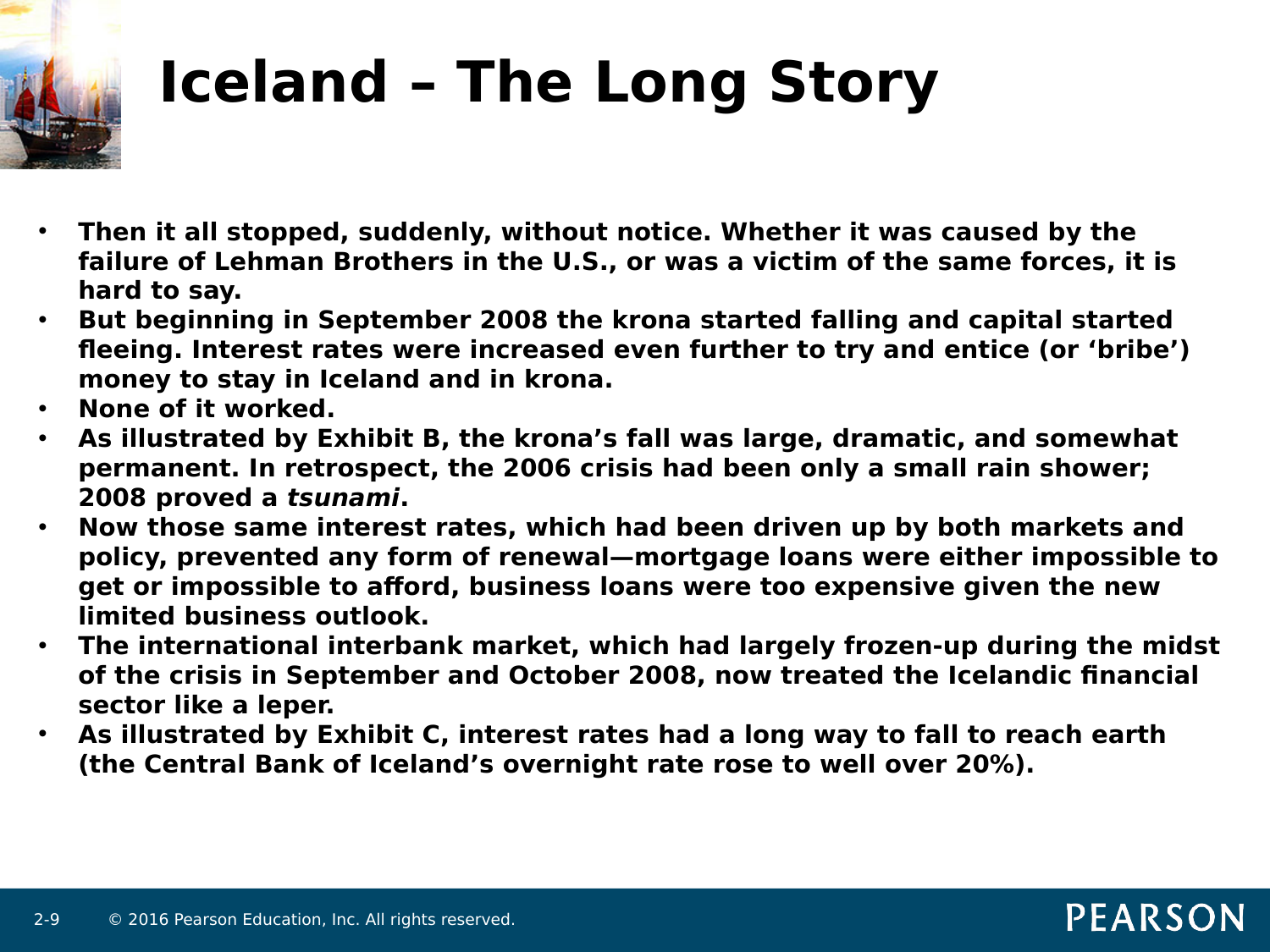

# Iceland – The Long Story
Then it all stopped, suddenly, without notice. Whether it was caused by the failure of Lehman Brothers in the U.S., or was a victim of the same forces, it is hard to say.
But beginning in September 2008 the krona started falling and capital started fleeing. Interest rates were increased even further to try and entice (or ‘bribe’) money to stay in Iceland and in krona.
None of it worked.
As illustrated by Exhibit B, the krona’s fall was large, dramatic, and somewhat permanent. In retrospect, the 2006 crisis had been only a small rain shower; 2008 proved a tsunami.
Now those same interest rates, which had been driven up by both markets and policy, prevented any form of renewal—mortgage loans were either impossible to get or impossible to afford, business loans were too expensive given the new limited business outlook.
The international interbank market, which had largely frozen-up during the midst of the crisis in September and October 2008, now treated the Icelandic financial sector like a leper.
As illustrated by Exhibit C, interest rates had a long way to fall to reach earth (the Central Bank of Iceland’s overnight rate rose to well over 20%).